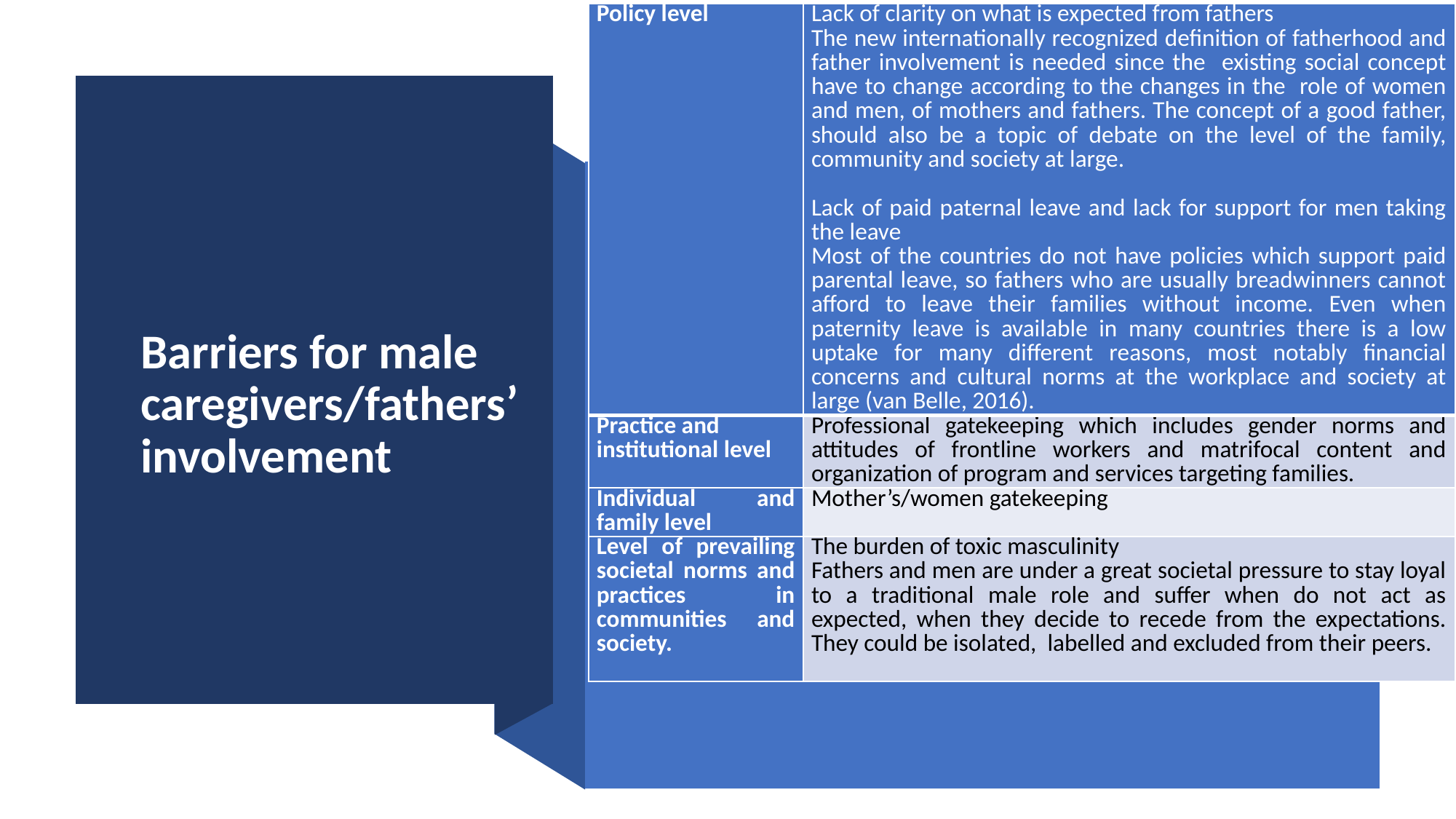

| Policy level | Lack of clarity on what is expected from fathers The new internationally recognized definition of fatherhood and father involvement is needed since the existing social concept have to change according to the changes in the role of women and men, of mothers and fathers. The concept of a good father, should also be a topic of debate on the level of the family, community and society at large.   Lack of paid paternal leave and lack for support for men taking the leave Most of the countries do not have policies which support paid parental leave, so fathers who are usually breadwinners cannot afford to leave their families without income. Even when paternity leave is available in many countries there is a low uptake for many different reasons, most notably financial concerns and cultural norms at the workplace and society at large (van Belle, 2016). |
| --- | --- |
| Practice and institutional level | Professional gatekeeping which includes gender norms and attitudes of frontline workers and matrifocal content and organization of program and services targeting families. |
| Individual and family level | Mother’s/women gatekeeping |
| Level of prevailing societal norms and practices in communities and society. | The burden of toxic masculinity Fathers and men are under a great societal pressure to stay loyal to a traditional male role and suffer when do not act as expected, when they decide to recede from the expectations. They could be isolated, labelled and excluded from their peers. |

Barriers for male caregivers/fathers’ involvement